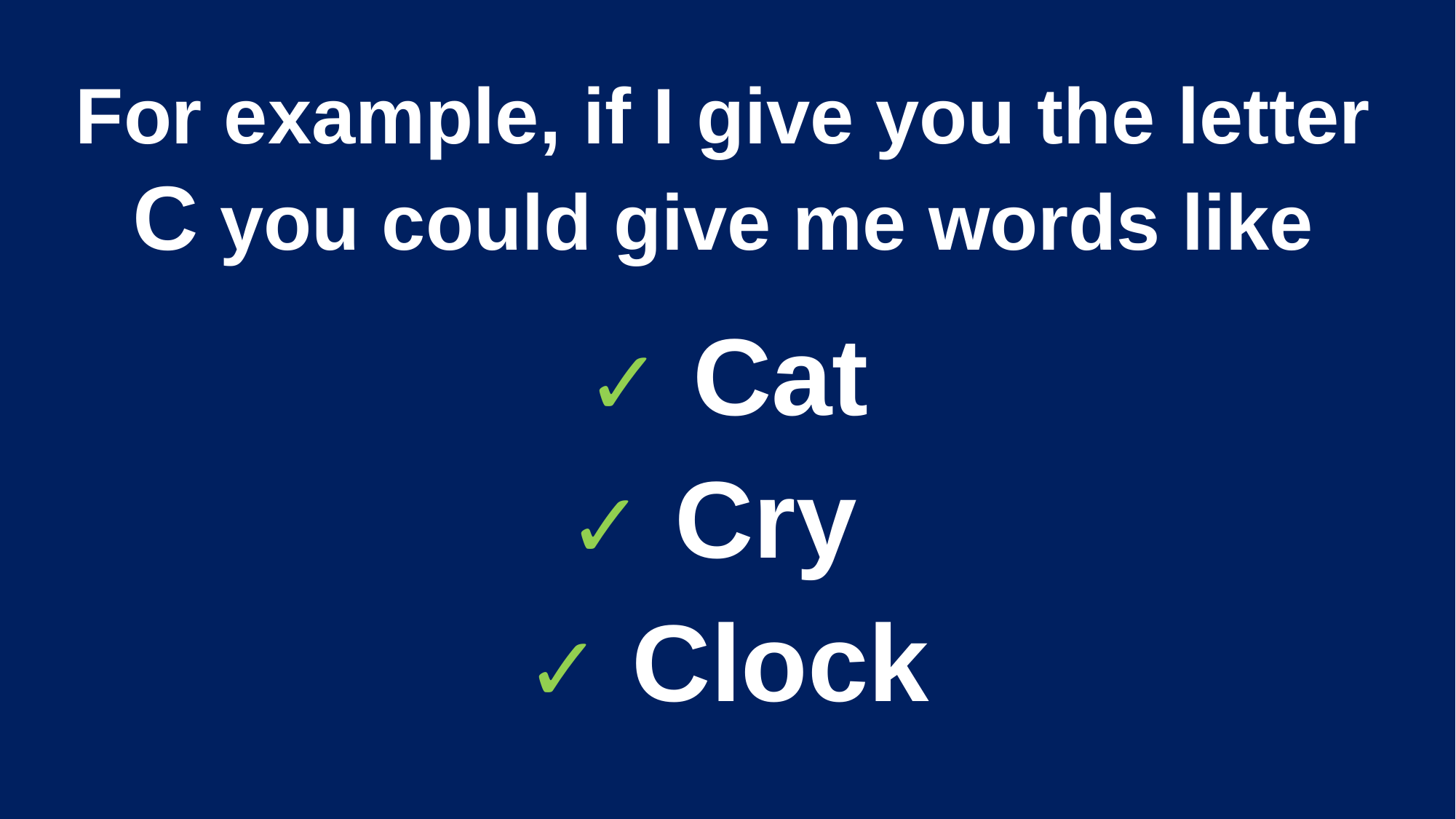

For example, if I give you the letter C you could give me words like
✓ Cat
✓ Cry
✓ Clock